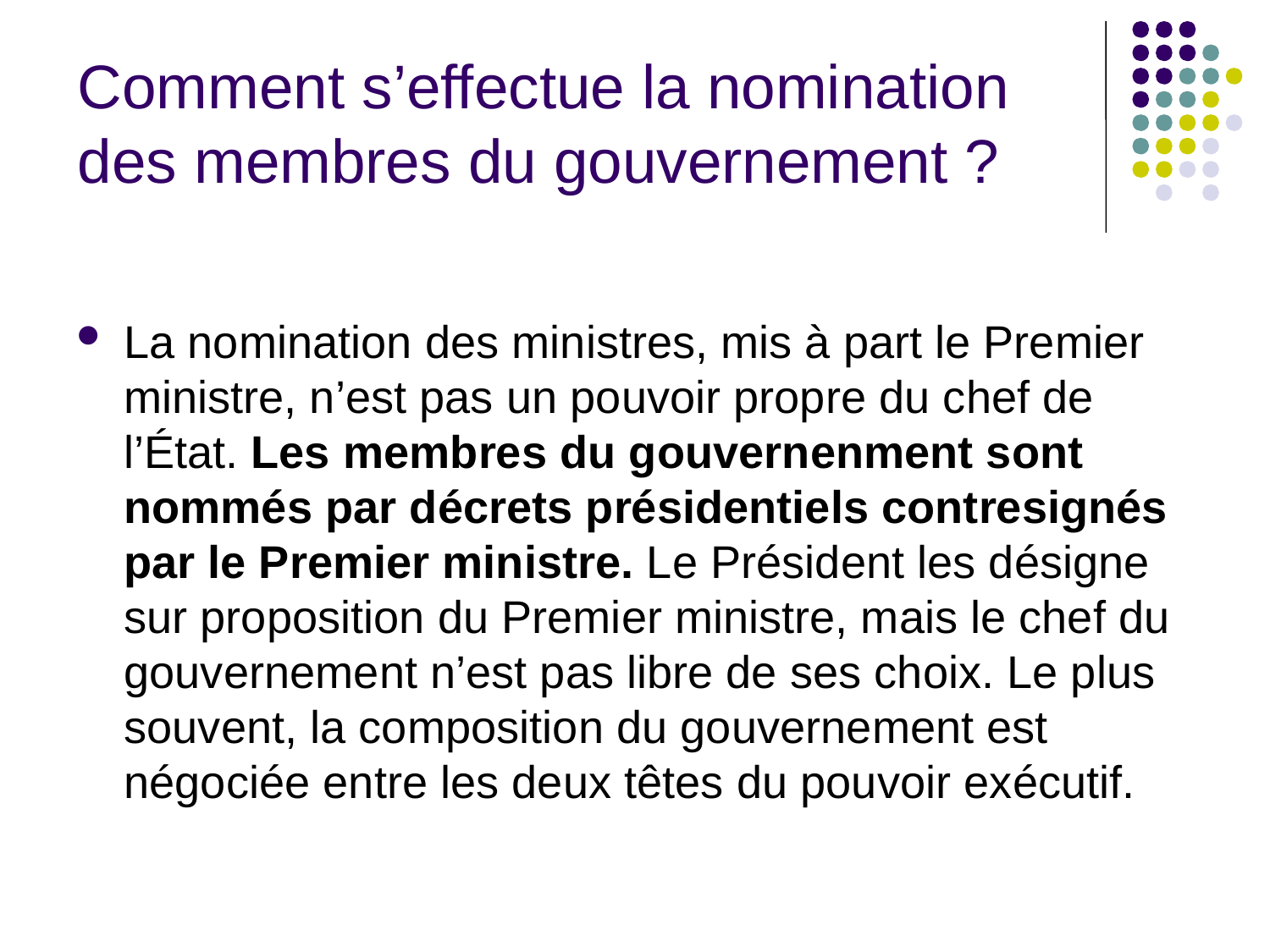

# Comment s’effectue la nomination des membres du gouvernement ?
La nomination des ministres, mis à part le Premier ministre, n’est pas un pouvoir propre du chef de l’État. Les membres du gouvernenment sont nommés par décrets présidentiels contresignés par le Premier ministre. Le Président les désigne sur proposition du Premier ministre, mais le chef du gouvernement n’est pas libre de ses choix. Le plus souvent, la composition du gouvernement est négociée entre les deux têtes du pouvoir exécutif.